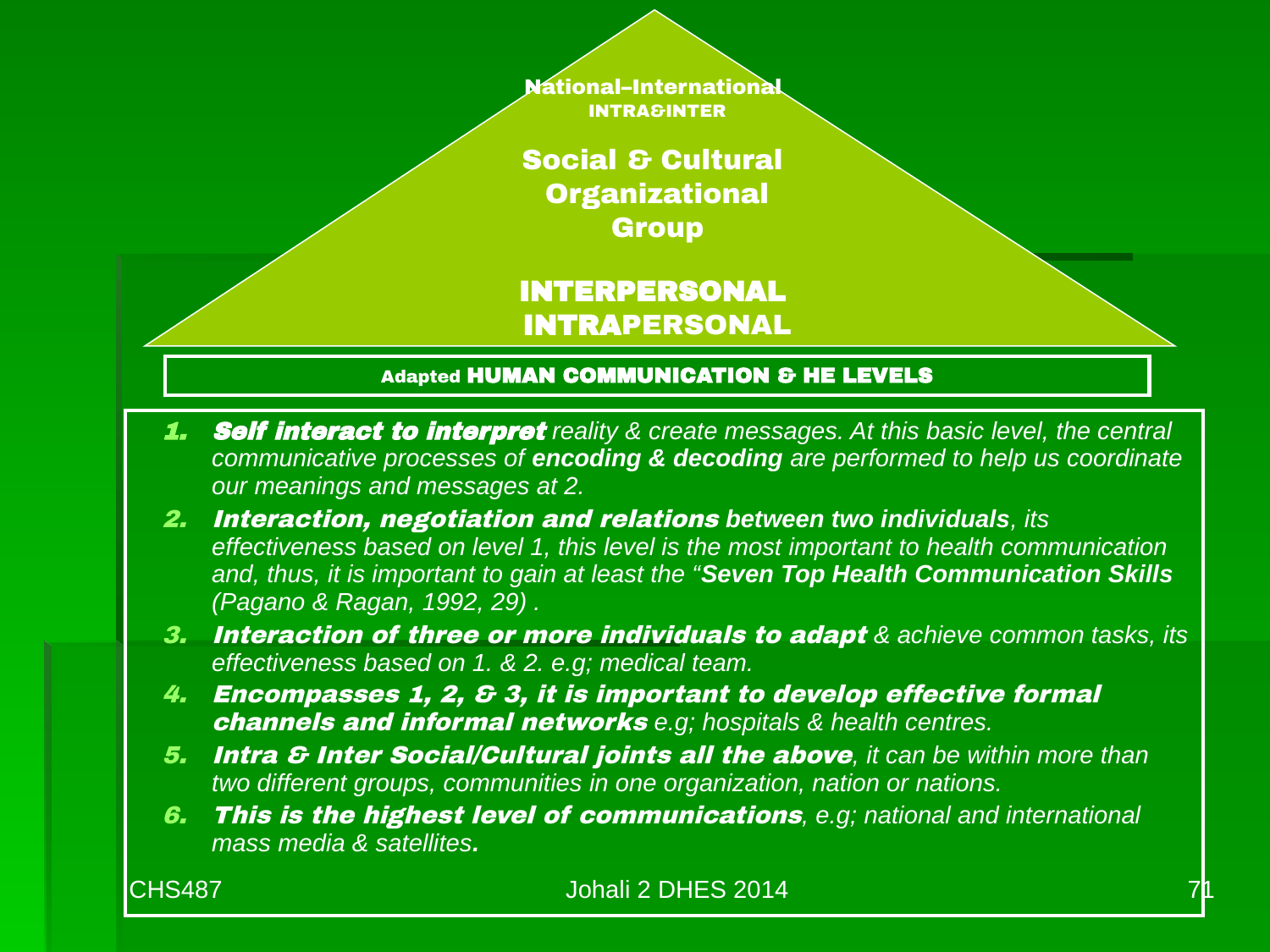

National–International
INTRA&INTER

Social & Cultural
Organizational
 Group

INTERPERSONAL
INTRAPERSONAL

| Adapted HUMAN COMMUNICATION & HE LEVELS |
| --- |
| Self interact to interpret reality & create messages. At this basic level, the central communicative processes of encoding & decoding are performed to help us coordinate our meanings and messages at 2. Interaction, negotiation and relations between two individuals, its effectiveness based on level 1, this level is the most important to health communication and, thus, it is important to gain at least the “Seven Top Health Communication Skills (Pagano & Ragan, 1992, 29) . Interaction of three or more individuals to adapt & achieve common tasks, its effectiveness based on 1. & 2. e.g; medical team. Encompasses 1, 2, & 3, it is important to develop effective formal channels and informal networks e.g; hospitals & health centres. Intra & Inter Social/Cultural joints all the above, it can be within more than two different groups, communities in one organization, nation or nations. This is the highest level of communications, e.g; national and international mass media & satellites. |
| --- |
CHS487
Johali 2 DHES 2014
71